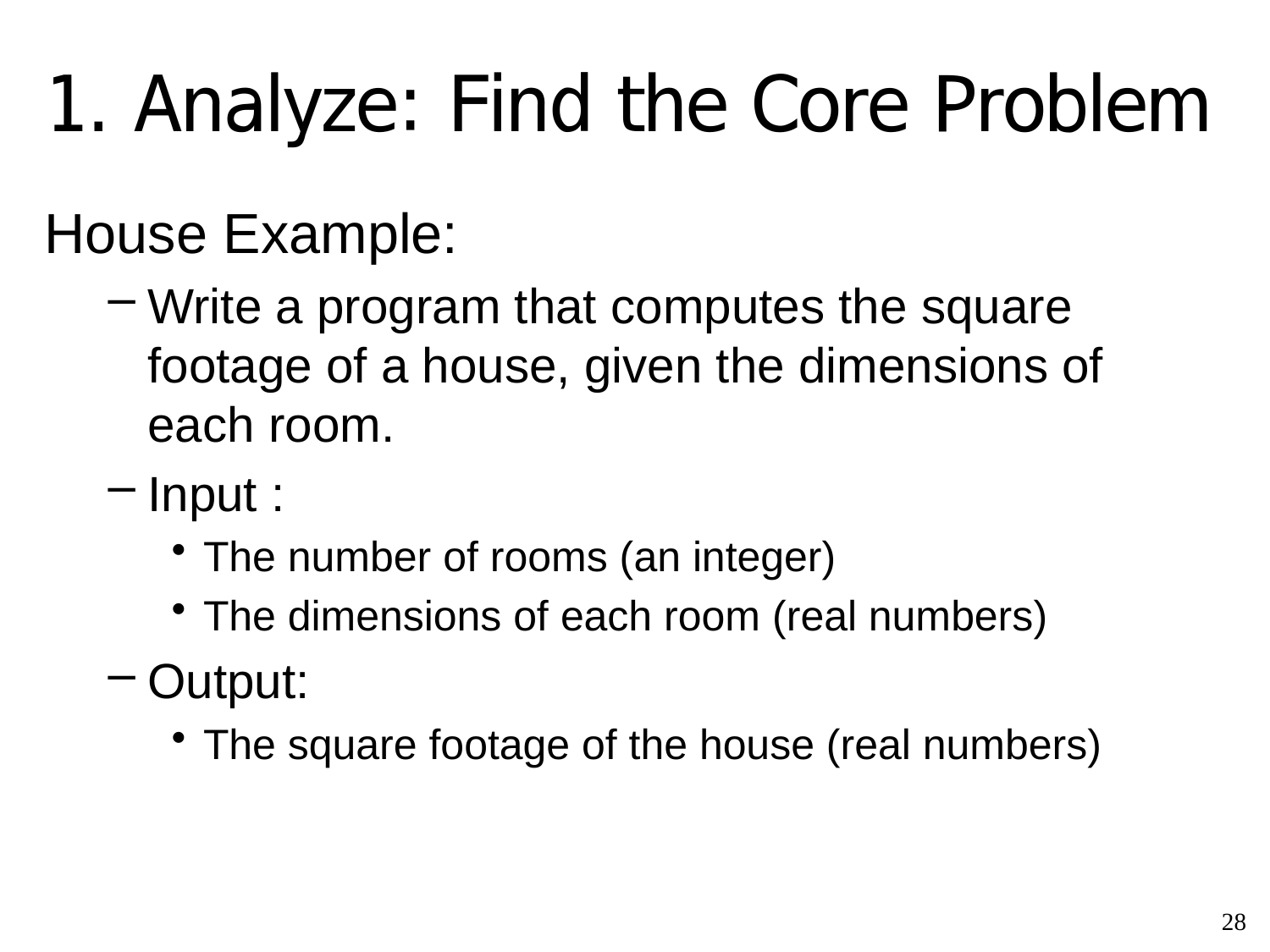

# 1. Analyze: Find the Core Problem
House Example:
Write a program that computes the square footage of a house, given the dimensions of each room.
Input :
The number of rooms (an integer)
The dimensions of each room (real numbers)
Output:
The square footage of the house (real numbers)
28